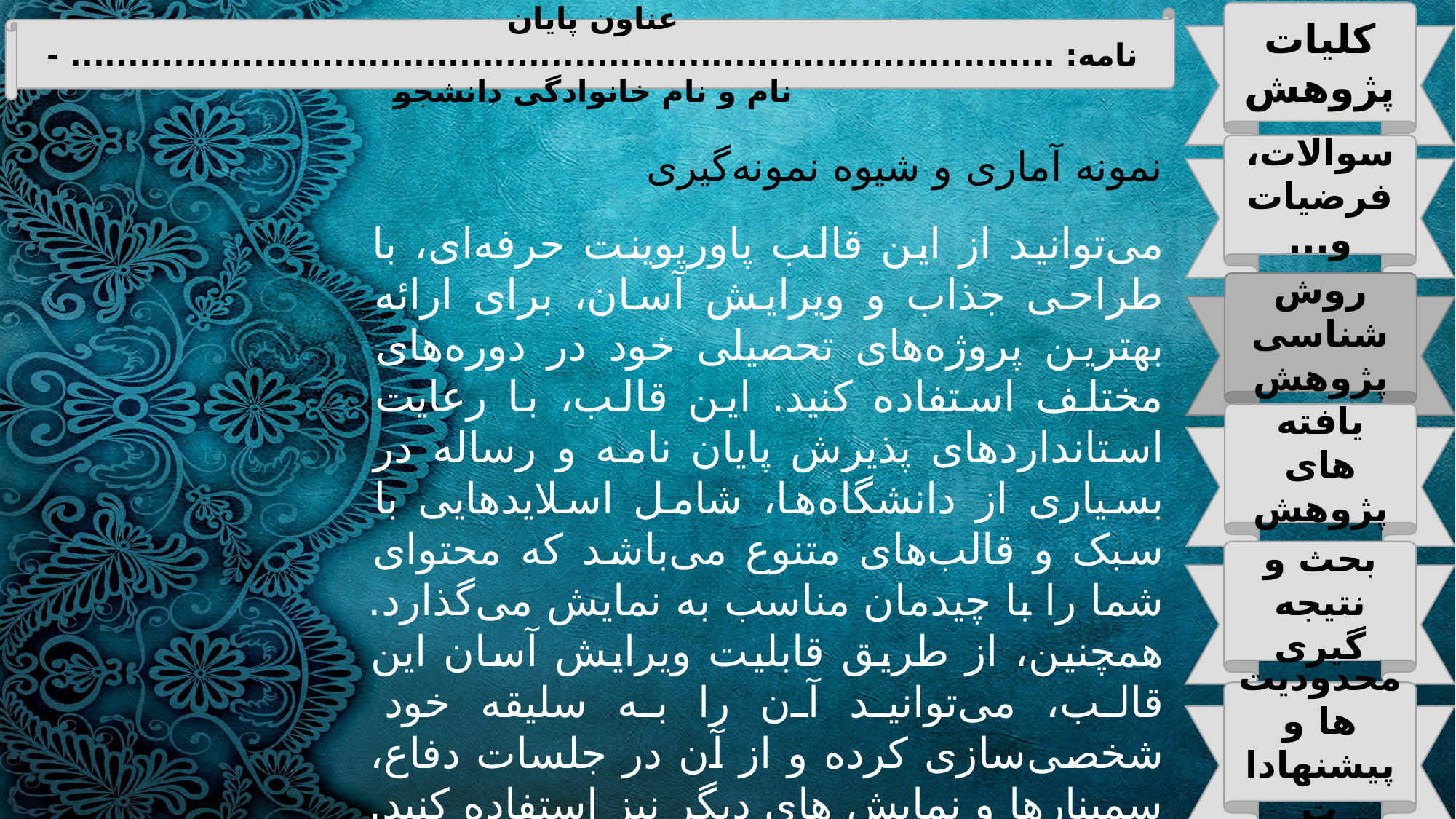

کلیات پژوهش
عناون پایان نامه: ...................................................................................... - نام و نام خانوادگی دانشجو
نمونه آماری و شیوه نمونه‌گیری
سوالات، فرضیات و...
می‌توانید از این قالب پاورپوینت حرفه‌ای، با طراحی جذاب و ویرایش آسان، برای ارائه بهترین پروژه‌های تحصیلی خود در دوره‌های مختلف استفاده کنید. این قالب، با رعایت استانداردهای پذیرش پایان نامه و رساله در بسیاری از دانشگاه‌ها، شامل اسلایدهایی با سبک و قالب‌های متنوع می‌باشد که محتوای شما را با چیدمان مناسب به نمایش می‌گذارد. همچنین، از طریق قابلیت ویرایش آسان این قالب، می‌توانید آن را به سلیقه خود شخصی‌سازی کرده و از آن در جلسات دفاع، سمینارها و نمایش های دیگر نیز استفاده کنید.
روش شناسی پژوهش
یافته های پژوهش
بحث و نتیجه گیری
محدودیت ها و پیشنهادات